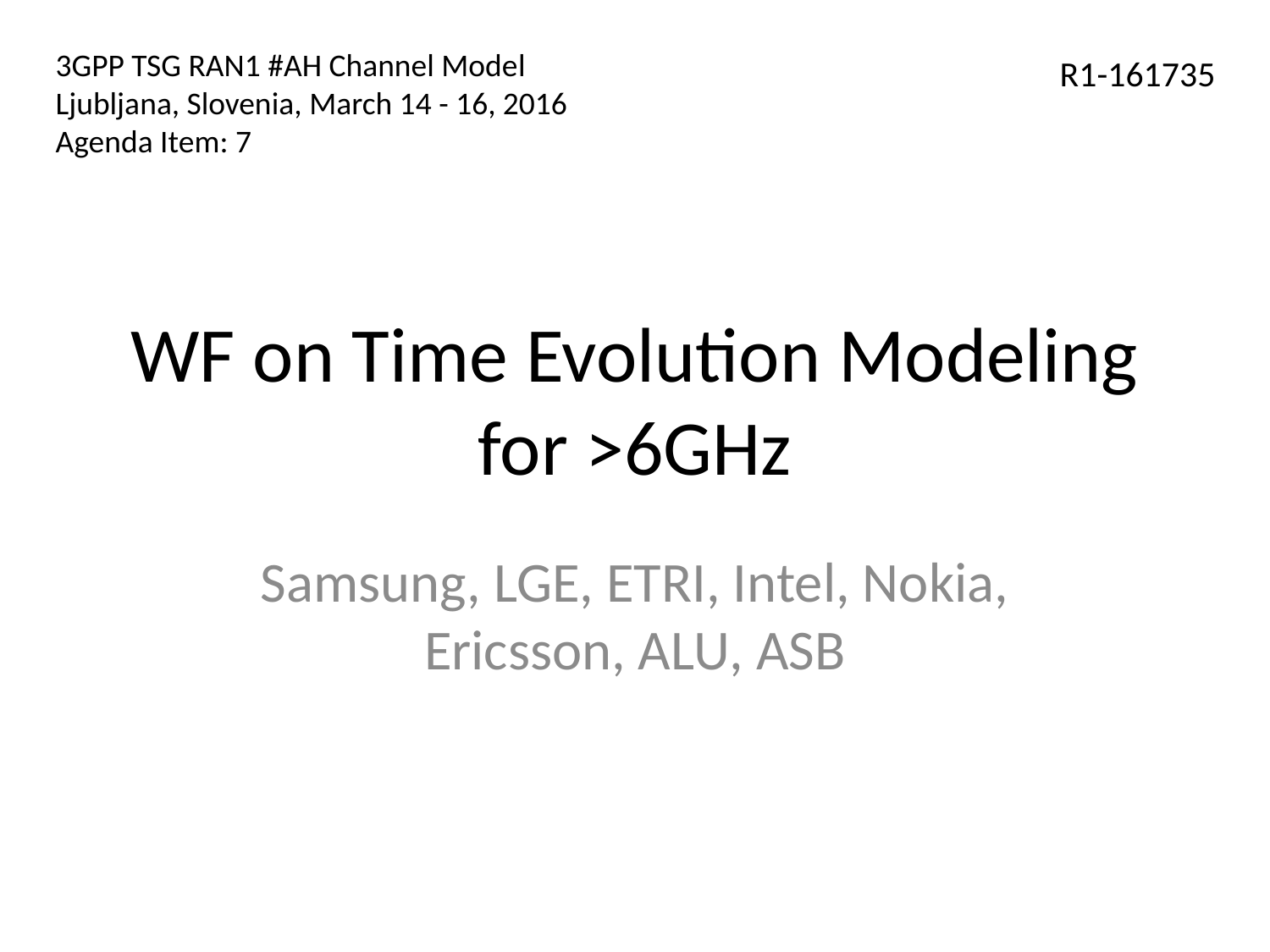

3GPP TSG RAN1 #AH Channel Model
Ljubljana, Slovenia, March 14 - 16, 2016
Agenda Item: 7
R1-161735
# WF on Time Evolution Modeling for >6GHz
Samsung, LGE, ETRI, Intel, Nokia, Ericsson, ALU, ASB